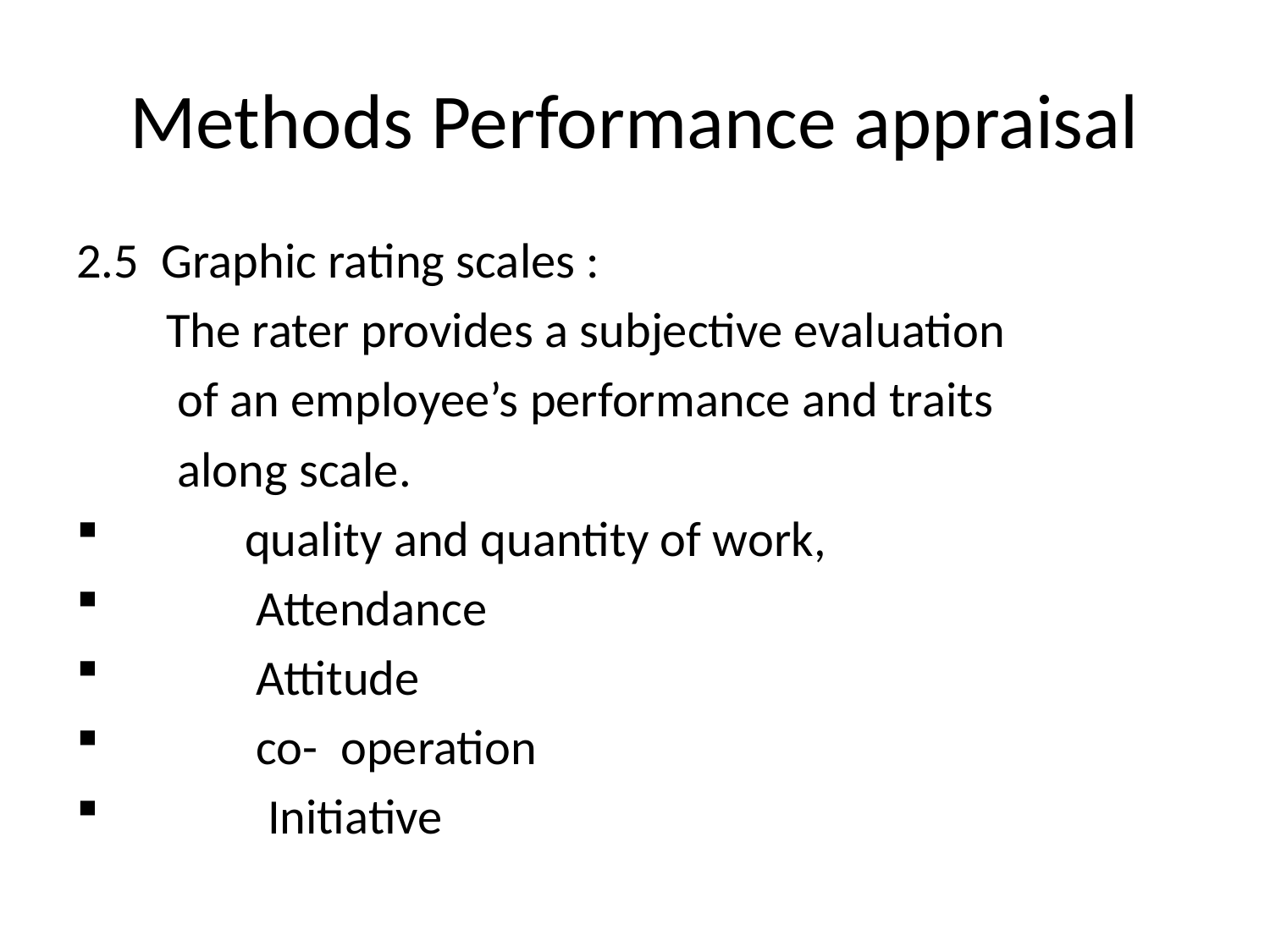

# Methods Performance appraisal
2.5  Graphic rating scales :
        The rater provides a subjective evaluation
         of an employee’s performance and traits
         along scale.
         quality and quantity of work,
          Attendance
          Attitude
          co-  operation
           Initiative